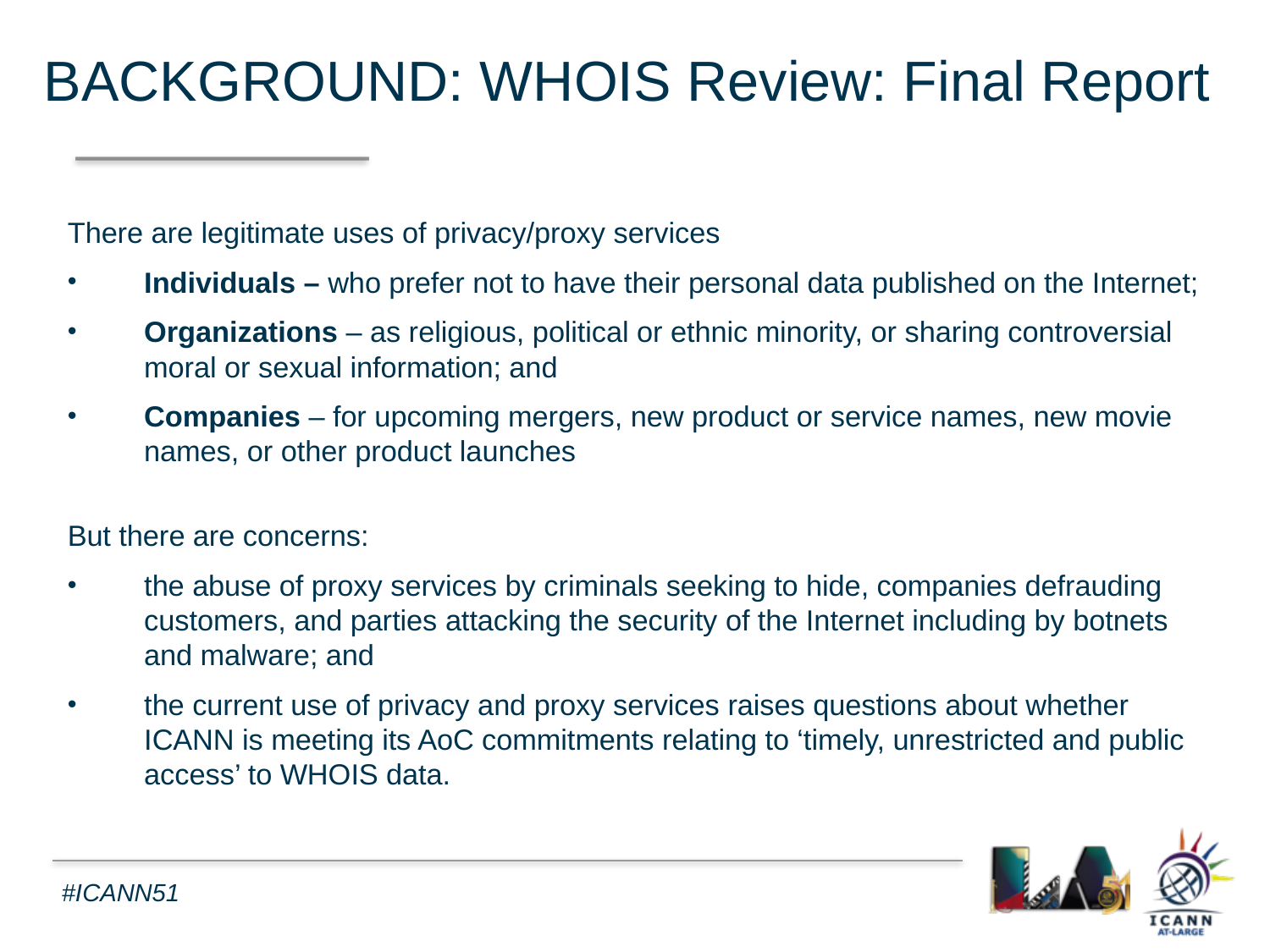

BACKGROUND: WHOIS Review: Final Report
There are legitimate uses of privacy/proxy services
Individuals – who prefer not to have their personal data published on the Internet;
Organizations – as religious, political or ethnic minority, or sharing controversial moral or sexual information; and
Companies – for upcoming mergers, new product or service names, new movie names, or other product launches
But there are concerns:
the abuse of proxy services by criminals seeking to hide, companies defrauding customers, and parties attacking the security of the Internet including by botnets and malware; and
the current use of privacy and proxy services raises questions about whether ICANN is meeting its AoC commitments relating to ‘timely, unrestricted and public access’ to WHOIS data.